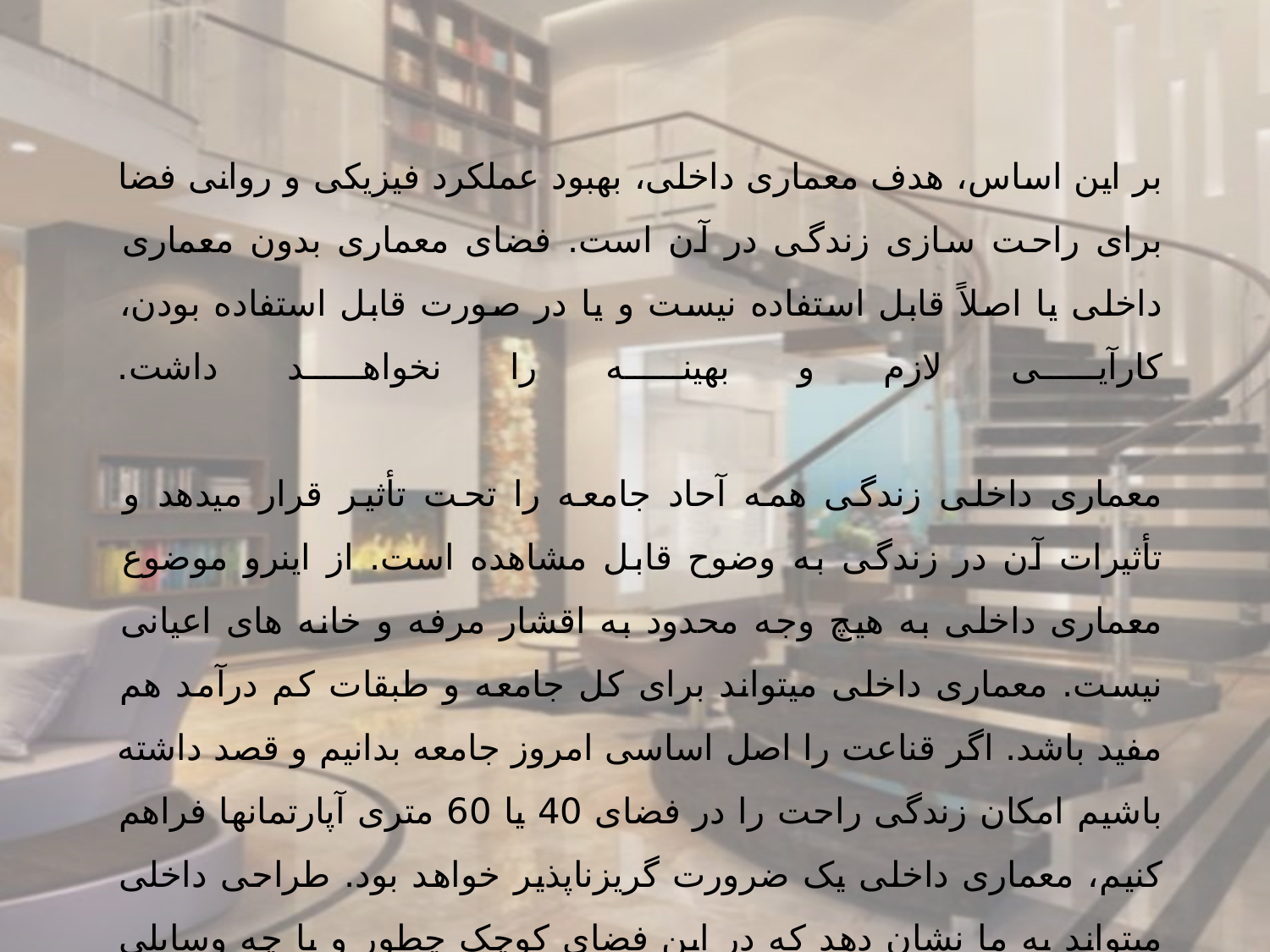

بر این اساس، هدف معماری داخلی، بهبود عملکرد فیزیکی و روانی فضا برای راحت سازی زندگی در آن است. فضای معماری بدون معماری داخلی یا اصلاً قابل استفاده نیست و یا در صورت قابل استفاده بودن، کارآیی لازم و بهینه را نخواهد داشت.
معماری داخلی زندگی همه آحاد جامعه را تحت تأثیر قرار میدهد و تأثیرات آن در زندگی به وضوح قابل مشاهده است. از اینرو موضوع معماری داخلی به هیچ وجه محدود به اقشار مرفه و خانه های اعیانی نیست. معماری داخلی میتواند برای کل جامعه و طبقات کم درآمد هم مفید باشد. اگر قناعت را اصل اساسی امروز جامعه بدانیم و قصد داشته باشیم امکان زندگی راحت را در فضای 40 یا 60 متری آپارتمان­ها فراهم کنیم، معماری داخلی یک ضرورت گریزناپذیر خواهد بود. طراحی داخلی میتواند به ما نشان دهد که در این فضای کوچک چطور و با چه وسایلی باید زندگی کنیم